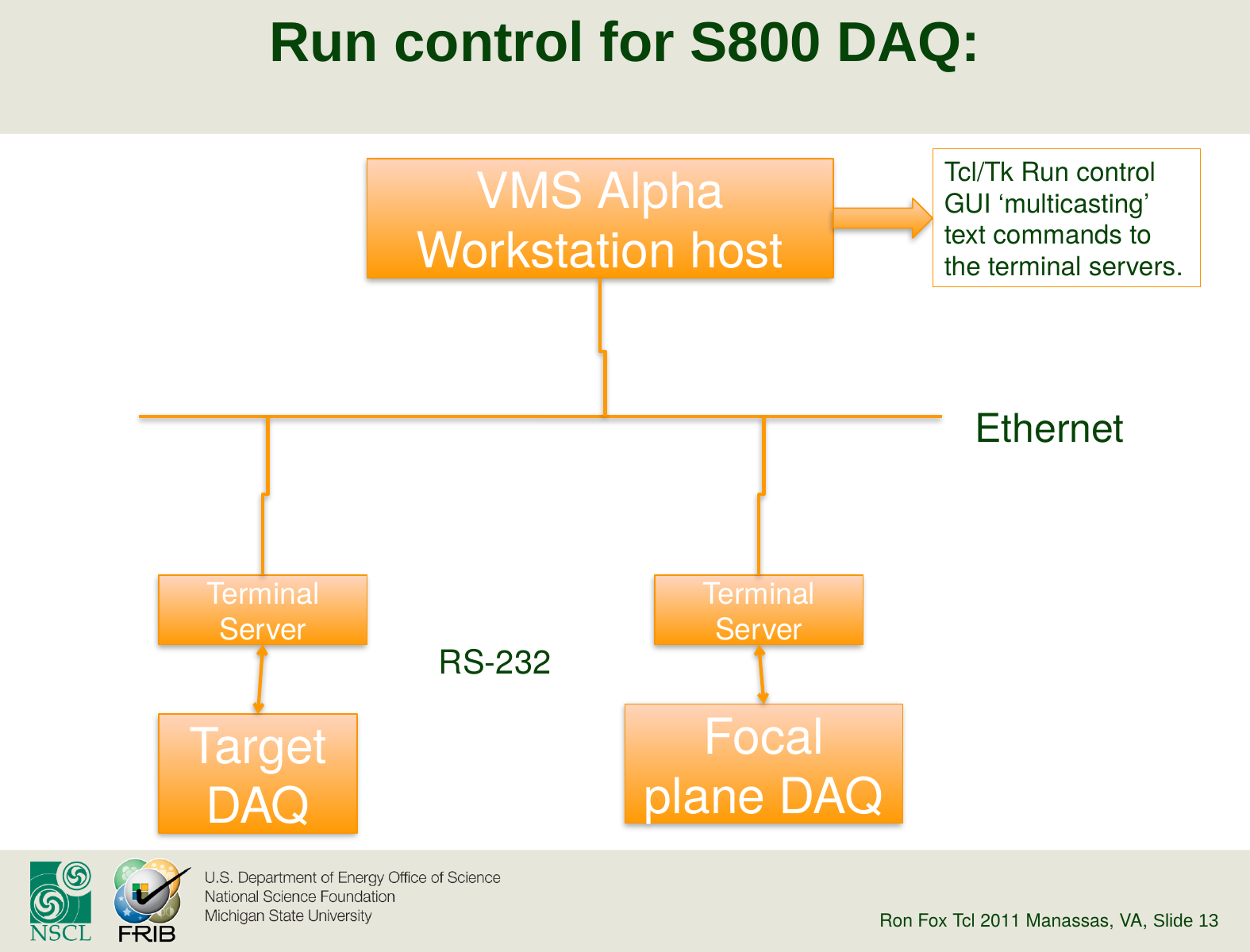

# Run control for S800 DAQ:
Tcl/Tk Run control GUI ‘multicasting’
text commands to the terminal servers.
VMS Alpha Workstation host

Ethernet
Terminal Server
Terminal Server
RS-232
Focal plane DAQ
Target DAQ